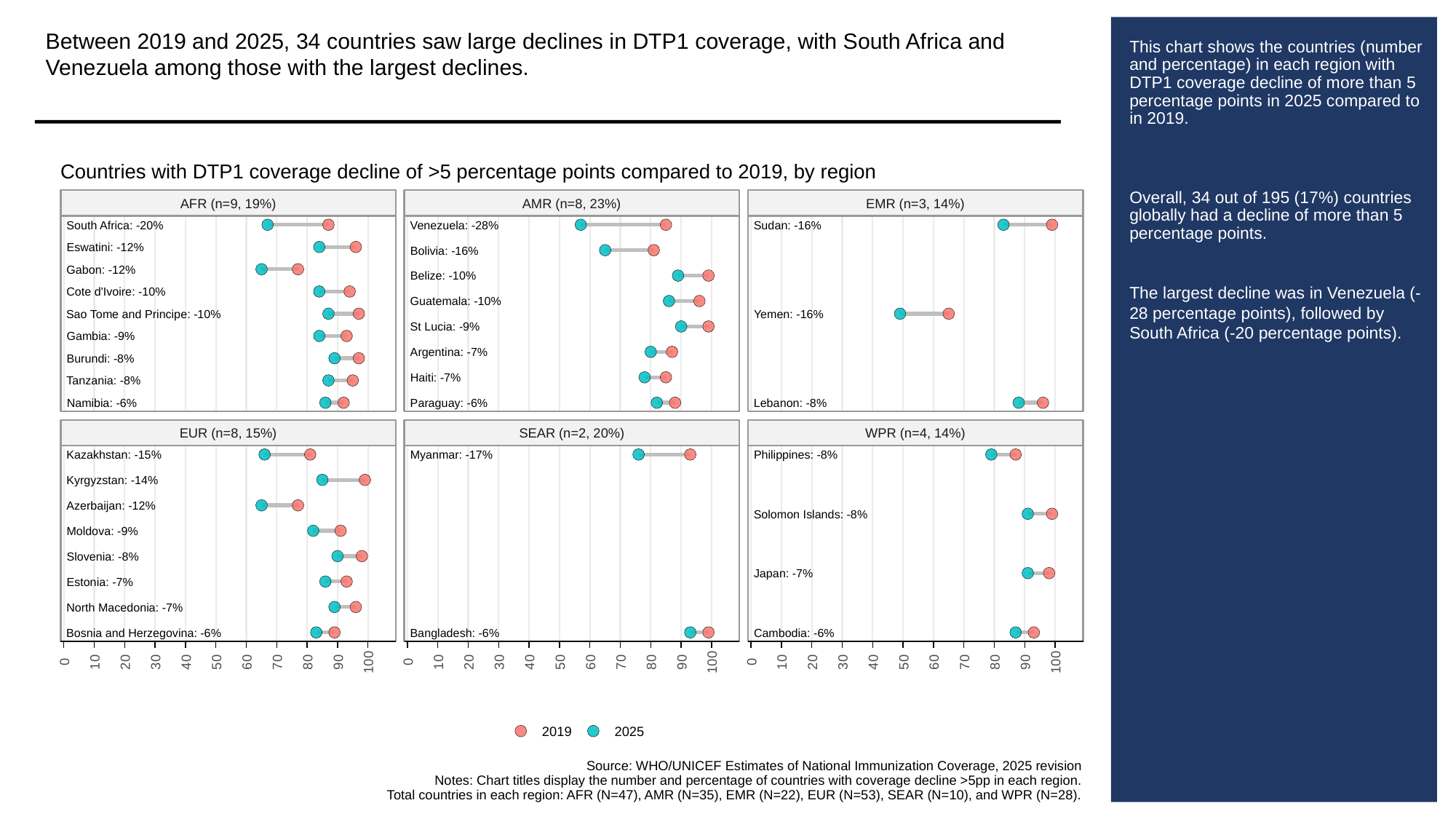

Between 2019 and 2025, 34 countries saw large declines in DTP1 coverage, with South Africa and Venezuela among those with the largest declines.
# This chart shows the countries (number and percentage) in each region with DTP1 coverage decline of more than 5 percentage points in 2025 compared to in 2019.

Overall, 34 out of 195 (17%) countries globally had a decline of more than 5 percentage points.

The largest decline was in Venezuela (-28 percentage points), followed by South Africa (-20 percentage points).

Countries with DTP1 coverage decline of >5 percentage points compared to 2019, by region

AFR (n=9, 19%)
AMR (n=8, 23%)
EMR (n=3, 14%)

South Africa: -20%
Venezuela: -28%
Sudan: -16%

Eswatini: -12%

Bolivia: -16%

Gabon: -12%

Belize: -10%

Cote d'Ivoire: -10%

Guatemala: -10%

Sao Tome and Principe: -10%
Yemen: -16%

St Lucia: -9%

Gambia: -9%

Argentina: -7%

Burundi: -8%

Haiti: -7%

Tanzania: -8%

Namibia: -6%
Paraguay: -6%
Lebanon: -8%

EUR (n=8, 15%)
SEAR (n=2, 20%)
WPR (n=4, 14%)

Kazakhstan: -15%
Myanmar: -17%
Philippines: -8%

Kyrgyzstan: -14%

Azerbaijan: -12%

Solomon Islands: -8%

Moldova: -9%

Slovenia: -8%

Japan: -7%

Estonia: -7%

North Macedonia: -7%

Bosnia and Herzegovina: -6%
Bangladesh: -6%
Cambodia: -6%

0
10
20
30
40
50
60
70
80
90
100
0
10
20
30
40
50
60
70
80
90
100
0
10
20
30
40
50
60
70
80
90
100

2019
2025
Source: WHO/UNICEF Estimates of National Immunization Coverage, 2025 revision
Notes: Chart titles display the number and percentage of countries with coverage decline >5pp in each region.
Total countries in each region: AFR (N=47), AMR (N=35), EMR (N=22), EUR (N=53), SEAR (N=10), and WPR (N=28).